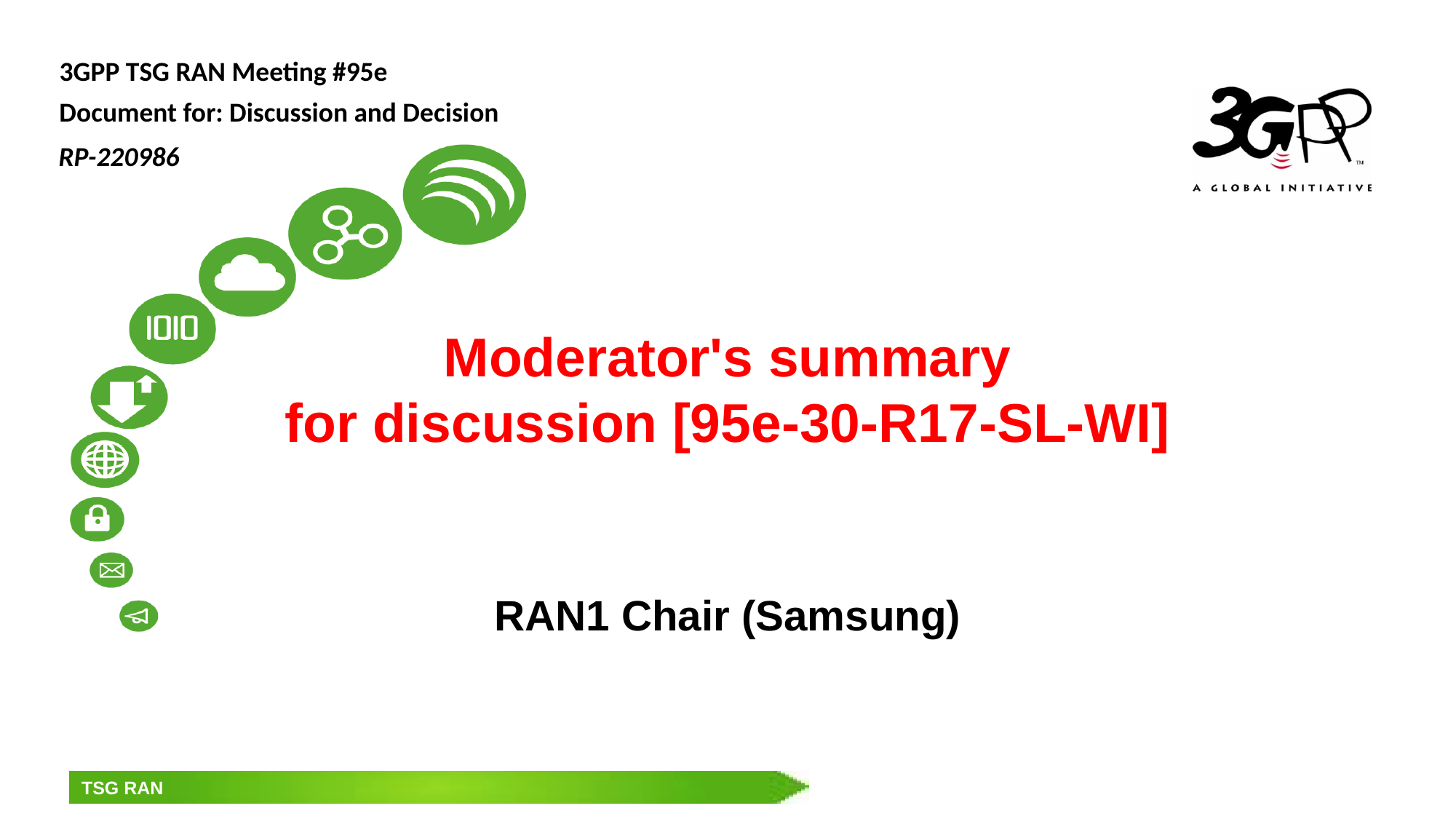

3GPP TSG RAN Meeting #95e
Document for: Discussion and Decision
RP-220986
# Moderator's summary for discussion [95e-30-R17-SL-WI]
RAN1 Chair (Samsung)